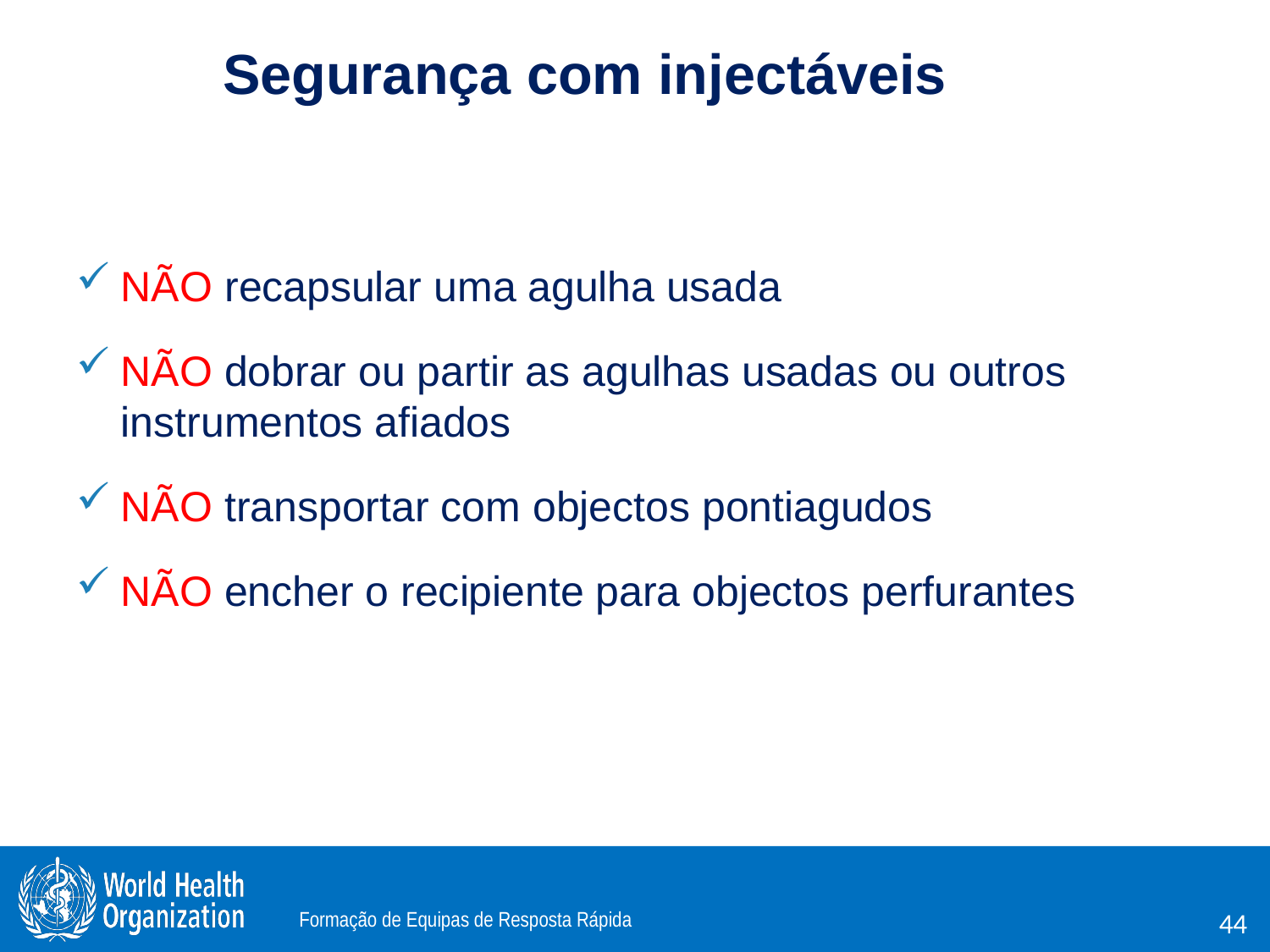

Segurança com injectáveis
NÃO recapsular uma agulha usada
NÃO dobrar ou partir as agulhas usadas ou outros instrumentos afiados
NÃO transportar com objectos pontiagudos
NÃO encher o recipiente para objectos perfurantes